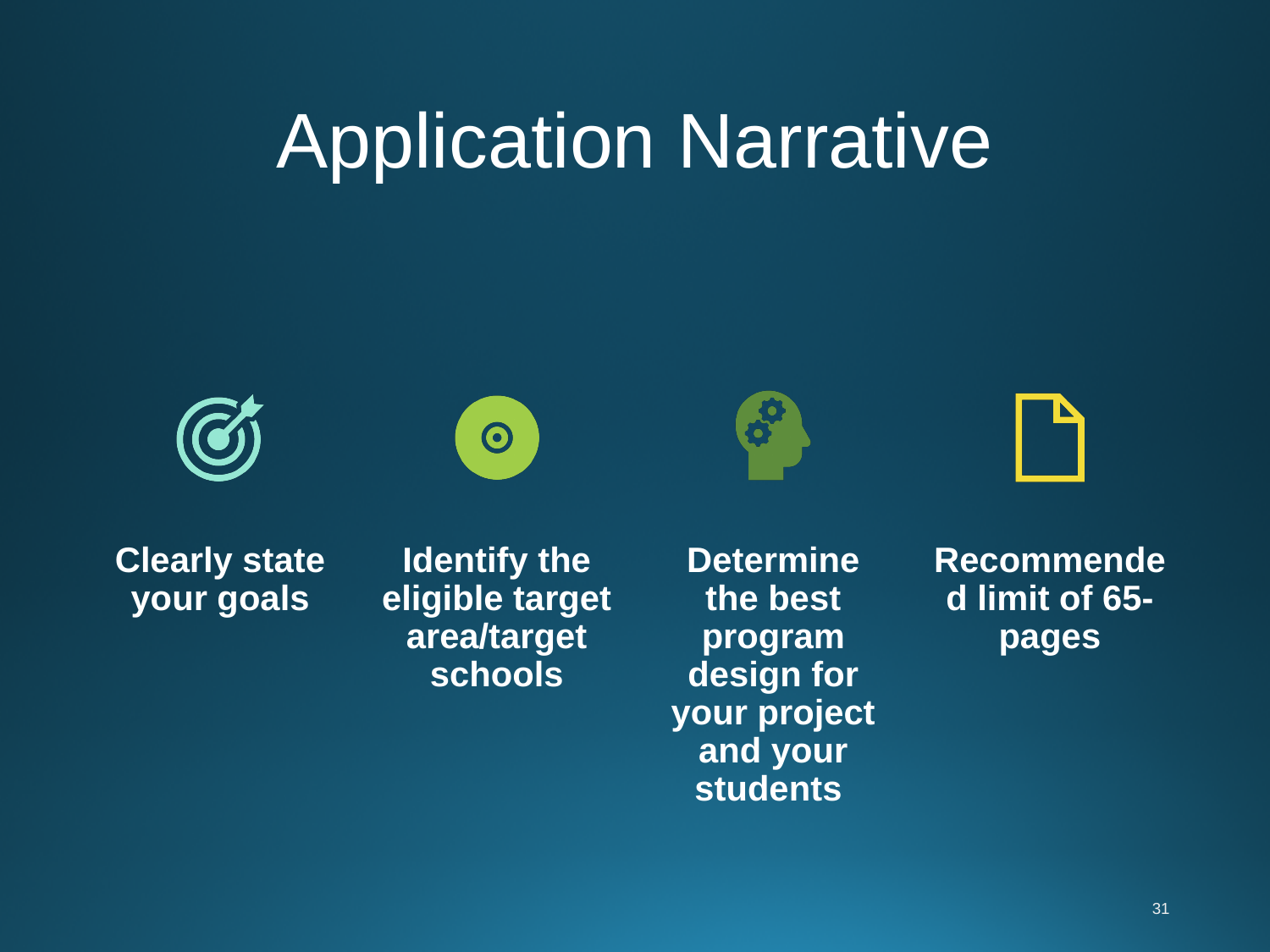

# Application Narrative
Clearly state your goals
Identify the eligible target area/target schools
Determine the best program design for your project and your students
Recommended limit of 65-pages
31